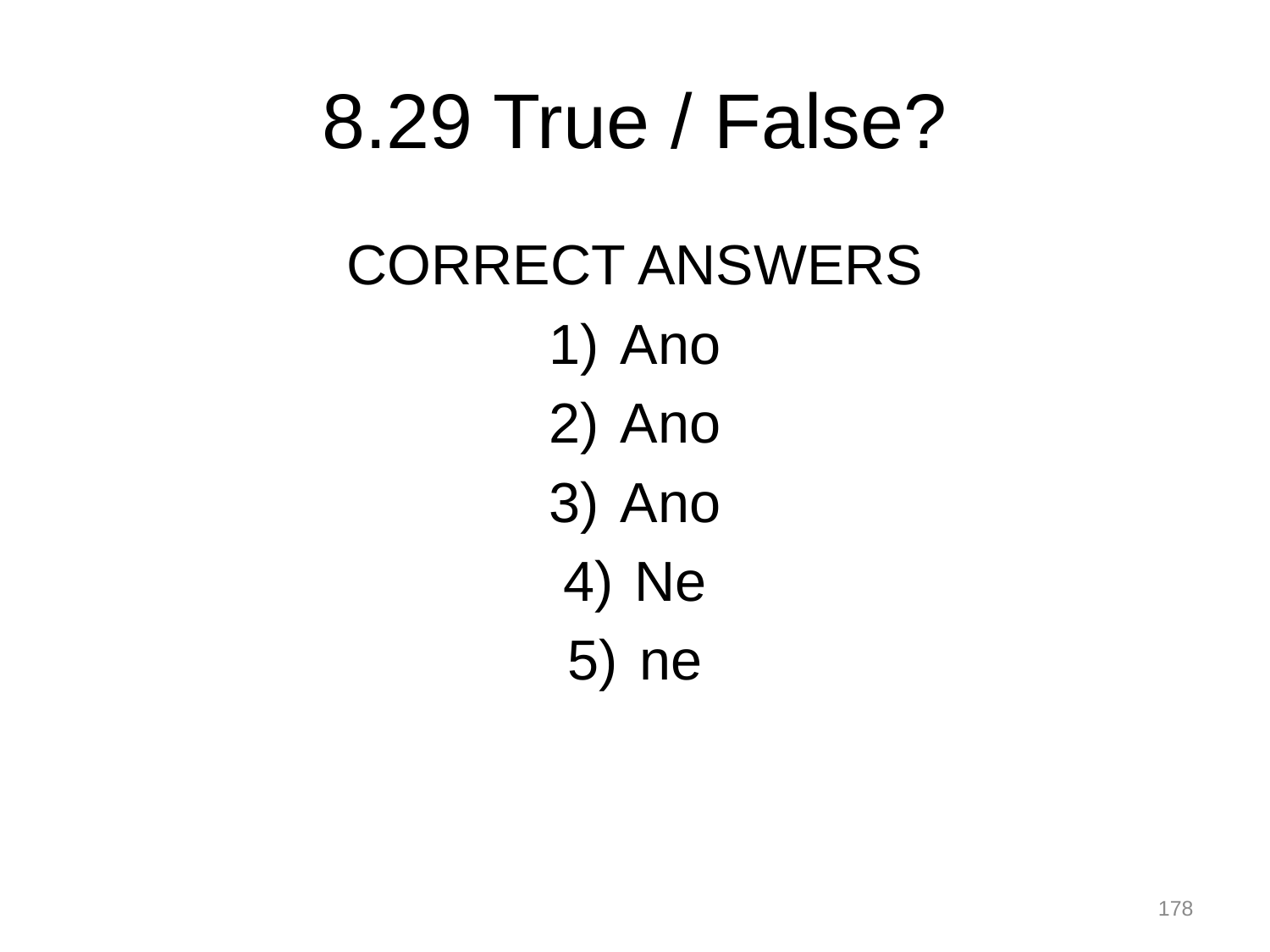

# 8.29 True / False?
CORRECT ANSWERS
Ano
Ano
Ano
Ne
ne
178